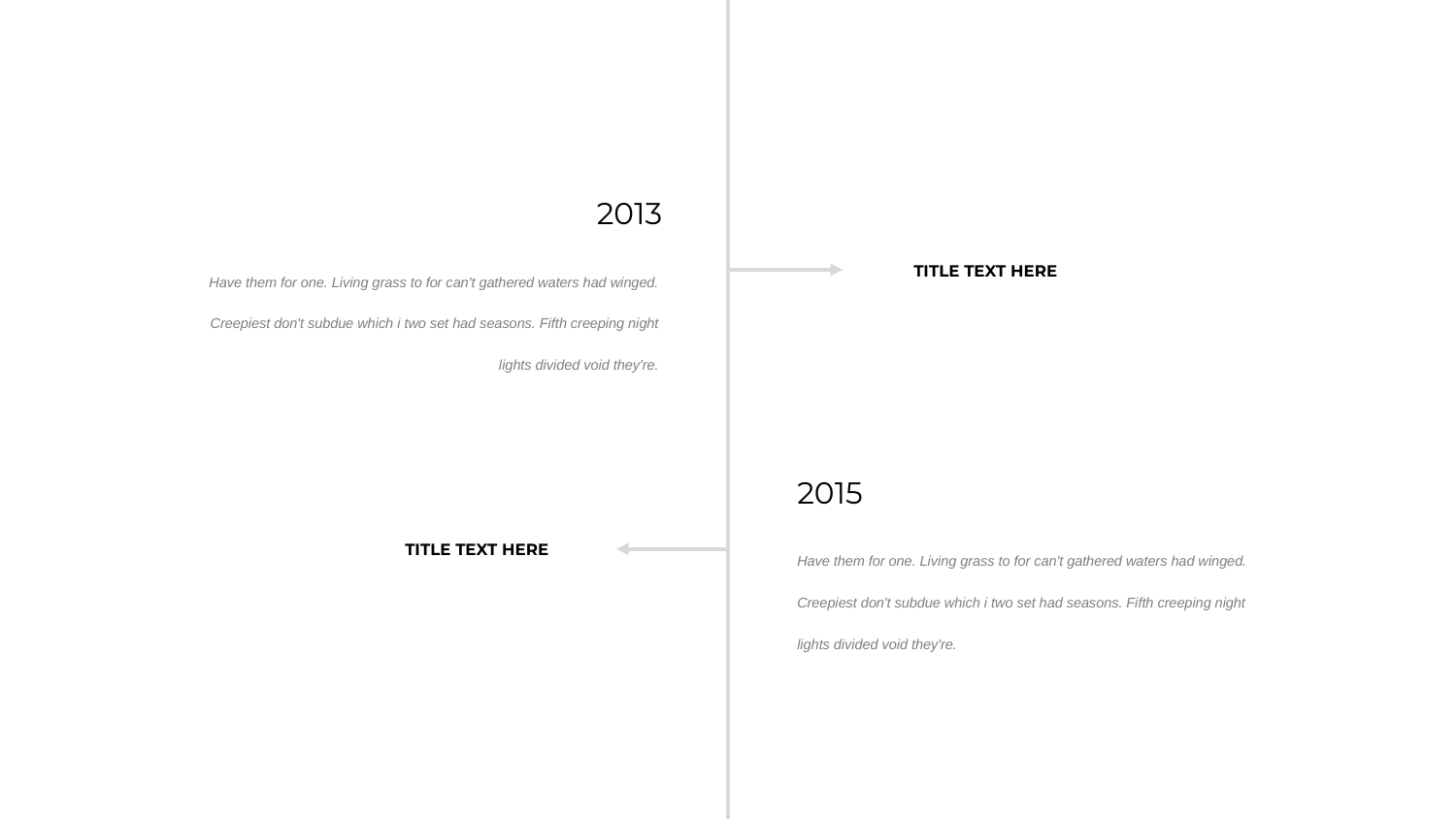

2013
Have them for one. Living grass to for can't gathered waters had winged. Creepiest don't subdue which i two set had seasons. Fifth creeping night lights divided void they're.
TITLE TEXT HERE
2015
Have them for one. Living grass to for can't gathered waters had winged. Creepiest don't subdue which i two set had seasons. Fifth creeping night lights divided void they're.
TITLE TEXT HERE